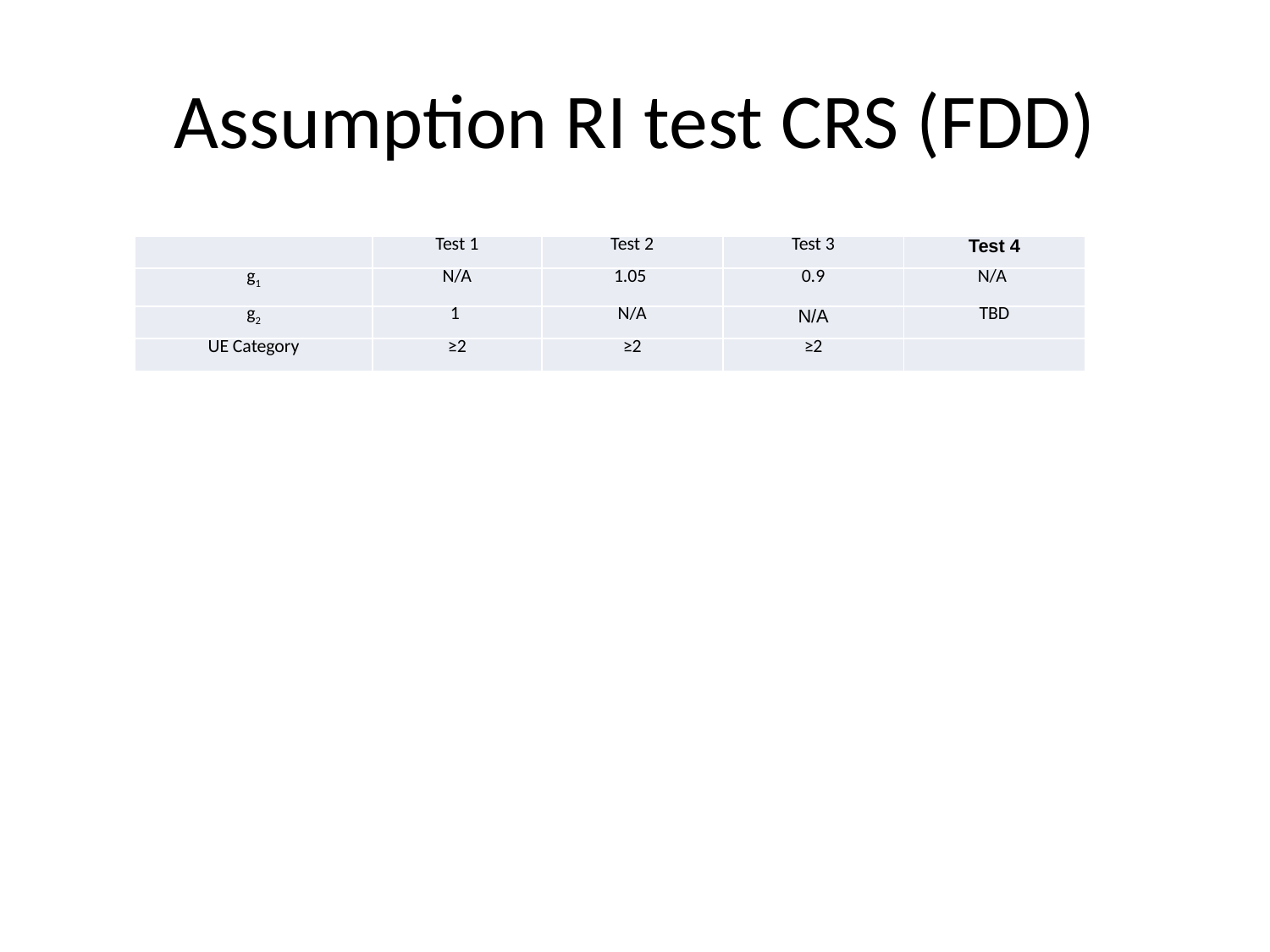

# Assumption RI test CRS (FDD)
|  | Test 1 | Test 2 | Test 3 | Test 4 |
| --- | --- | --- | --- | --- |
| g1 | N/A | 1.05 | 0.9 | N/A |
| g2 | 1 | N/A | N/A | TBD |
| UE Category | ≥2 | ≥2 | ≥2 |  |